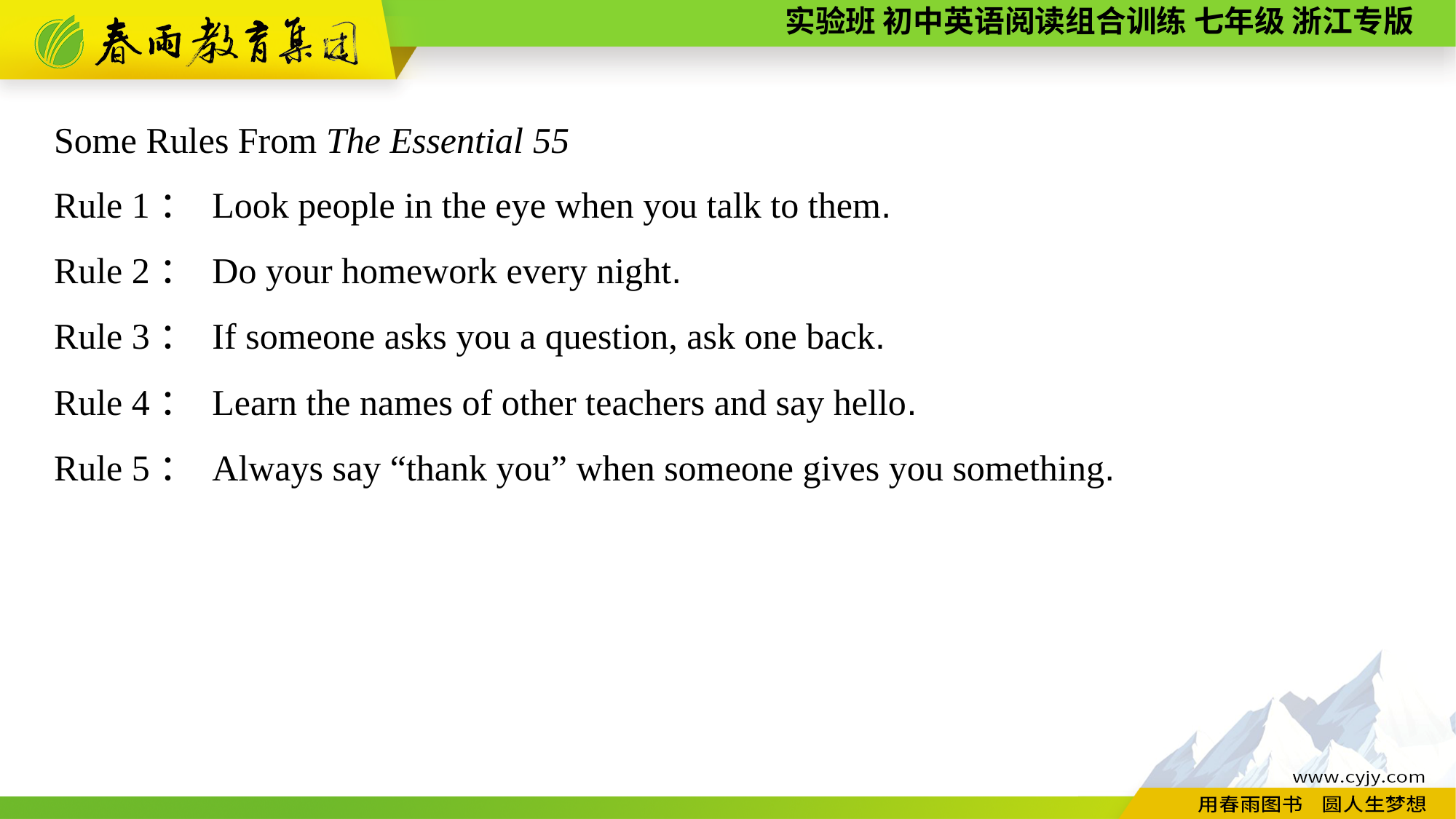

Some Rules From The Essential 55
Rule 1： Look people in the eye when you talk to them.
Rule 2： Do your homework every night.
Rule 3： If someone asks you a question, ask one back.
Rule 4： Learn the names of other teachers and say hello.
Rule 5： Always say “thank you” when someone gives you something.